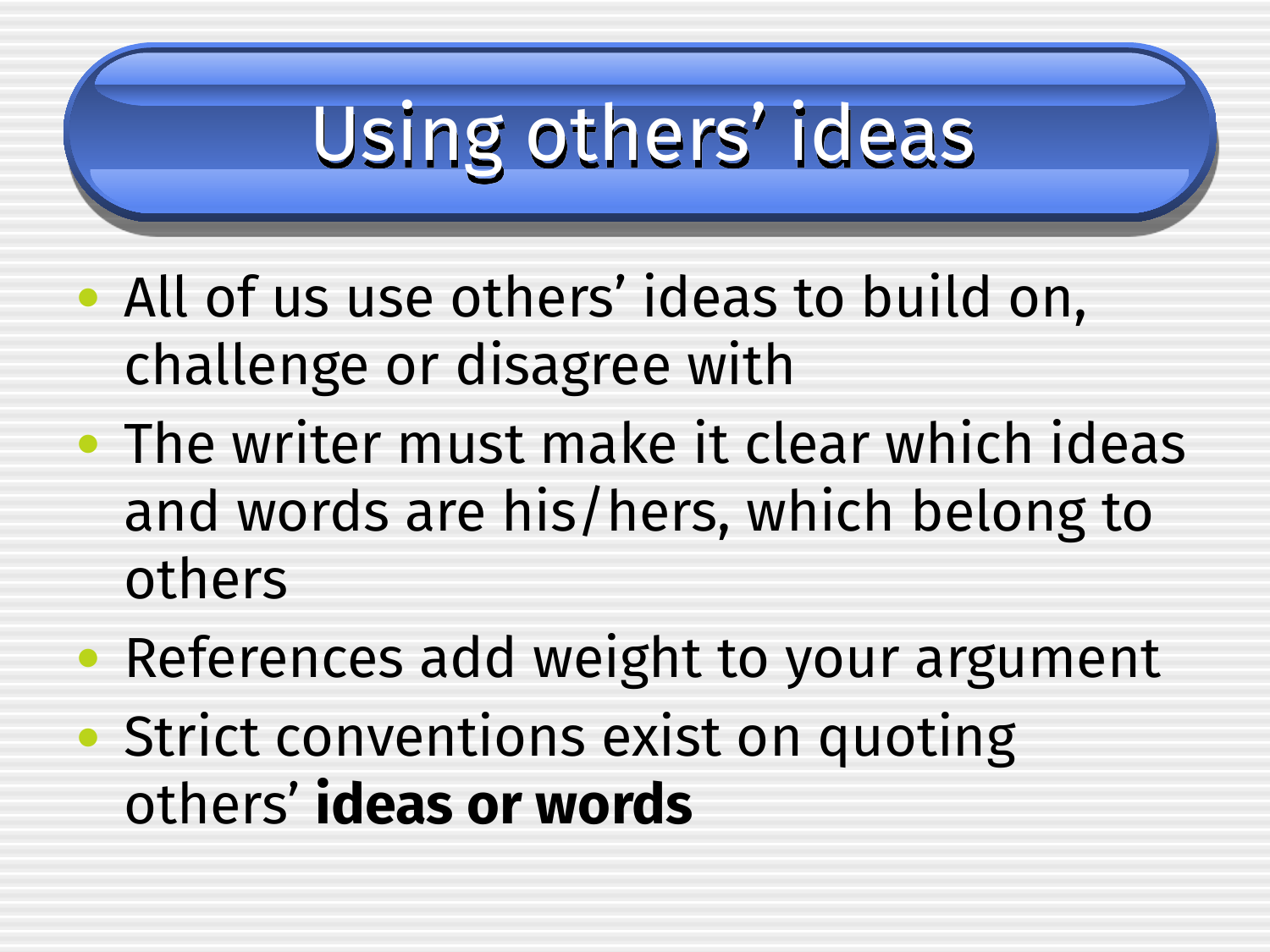

# Using others’ ideas
All of us use others’ ideas to build on, challenge or disagree with
The writer must make it clear which ideas and words are his/hers, which belong to others
References add weight to your argument
Strict conventions exist on quoting others’ ideas or words